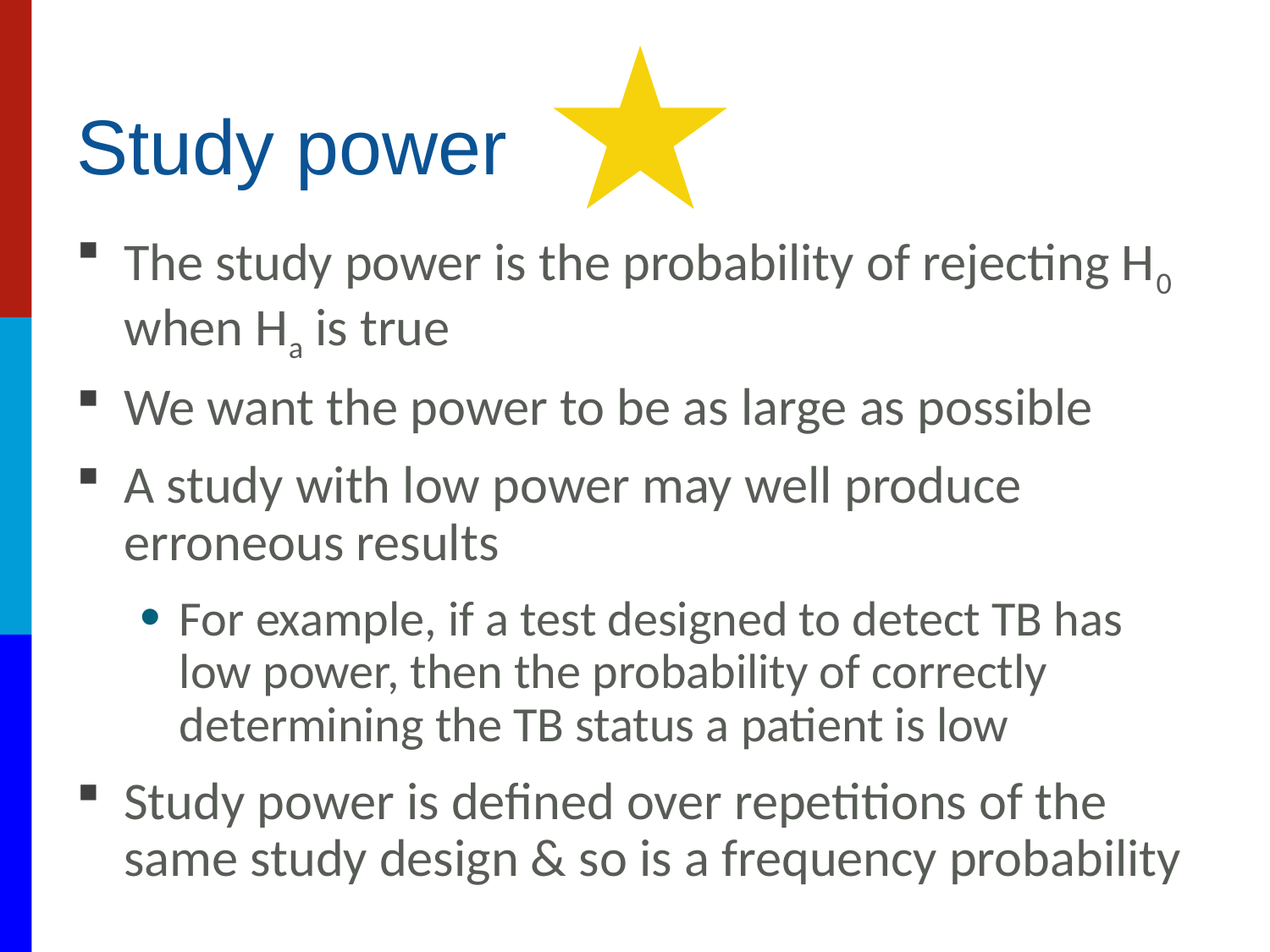

# Study power

The study power is the probability of rejecting H0 when Ha is true
We want the power to be as large as possible
A study with low power may well produce erroneous results
For example, if a test designed to detect TB has low power, then the probability of correctly determining the TB status a patient is low
Study power is defined over repetitions of the same study design & so is a frequency probability